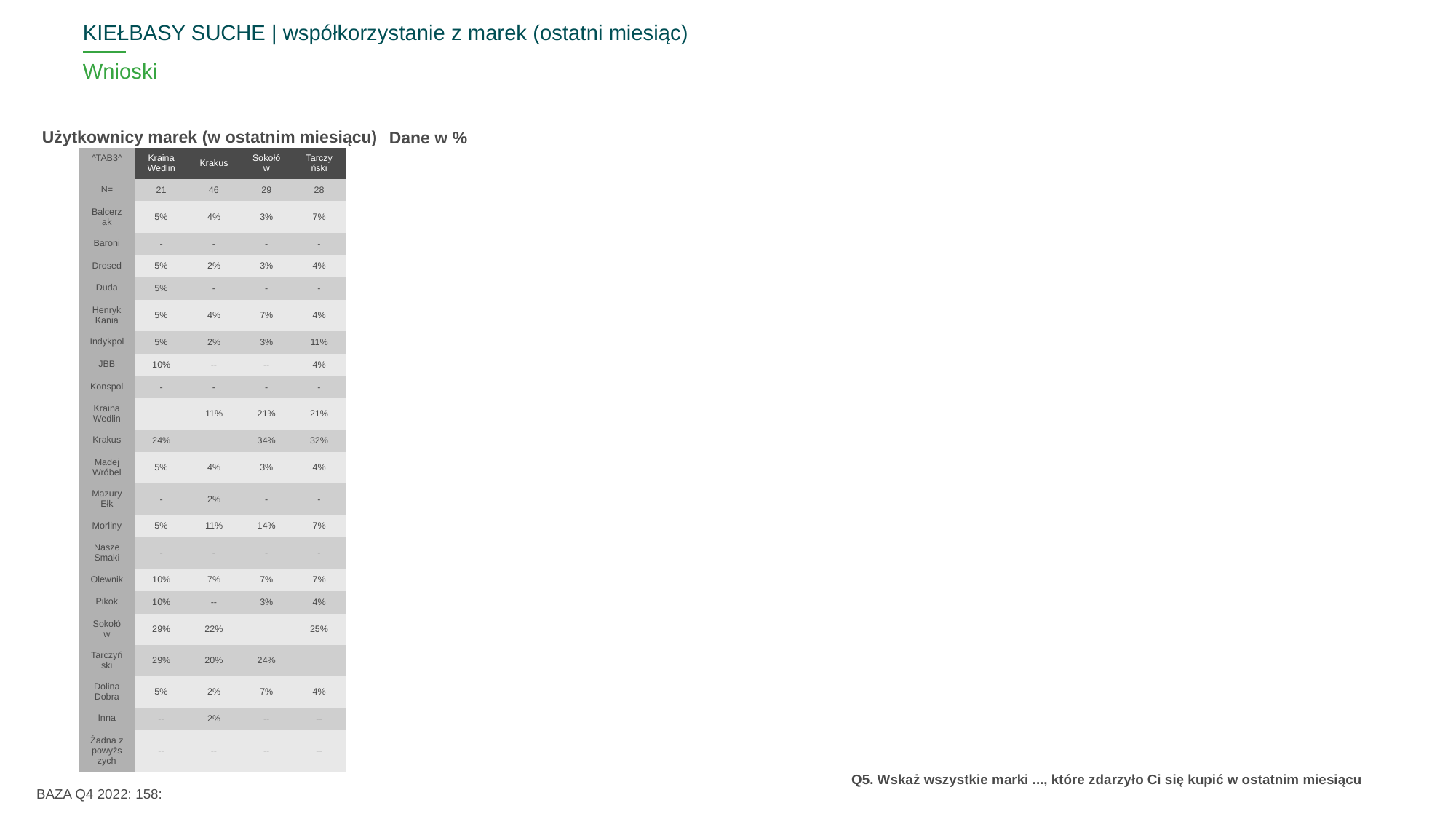

KIEŁBASY SUCHE | współkorzystanie z marek (ostatni miesiąc)
# Wnioski
Użytkownicy marek (w ostatnim miesiącu)
Dane w %
| ^TAB3^ | Kraina Wedlin | Krakus | Sokołów | Tarczyński |
| --- | --- | --- | --- | --- |
| N= | 21 | 46 | 29 | 28 |
| Balcerzak | 5% | 4% | 3% | 7% |
| Baroni | - | - | - | - |
| Drosed | 5% | 2% | 3% | 4% |
| Duda | 5% | - | - | - |
| Henryk Kania | 5% | 4% | 7% | 4% |
| Indykpol | 5% | 2% | 3% | 11% |
| JBB | 10% | -- | -- | 4% |
| Konspol | - | - | - | - |
| Kraina Wedlin |  | 11% | 21% | 21% |
| Krakus | 24% |  | 34% | 32% |
| Madej Wróbel | 5% | 4% | 3% | 4% |
| Mazury Ełk | - | 2% | - | - |
| Morliny | 5% | 11% | 14% | 7% |
| Nasze Smaki | - | - | - | - |
| Olewnik | 10% | 7% | 7% | 7% |
| Pikok | 10% | -- | 3% | 4% |
| Sokołów | 29% | 22% |  | 25% |
| Tarczyński | 29% | 20% | 24% |  |
| Dolina Dobra | 5% | 2% | 7% | 4% |
| Inna | -- | 2% | -- | -- |
| Żadna z powyższych | -- | -- | -- | -- |

BAZA Q4 2022: 158:
Q5. Wskaż wszystkie marki ..., które zdarzyło Ci się kupić w ostatnim miesiącu